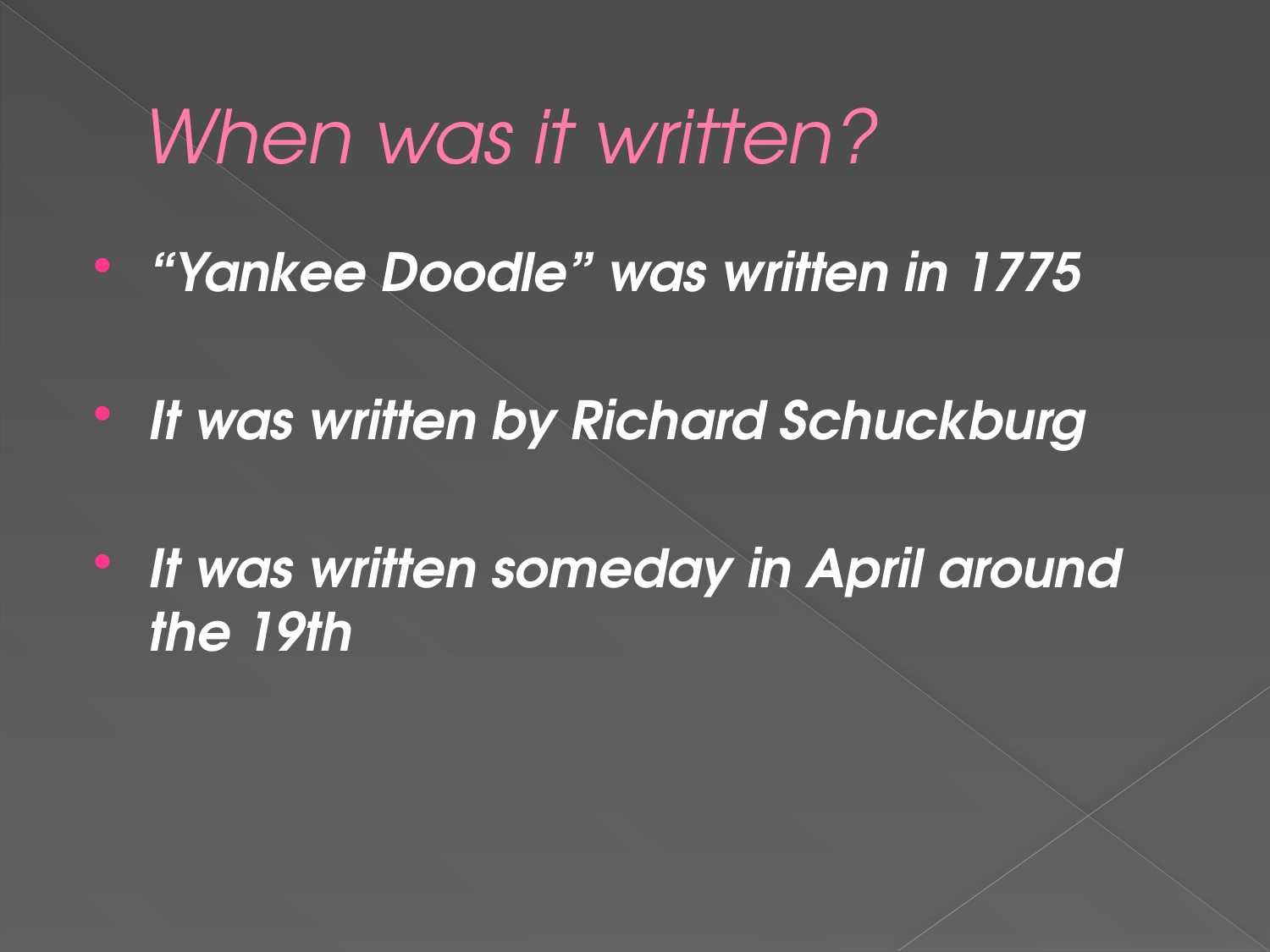

# When was it written?
“Yankee Doodle” was written in 1775

It was written by Richard Schuckburg

It was written someday in April around the 19th